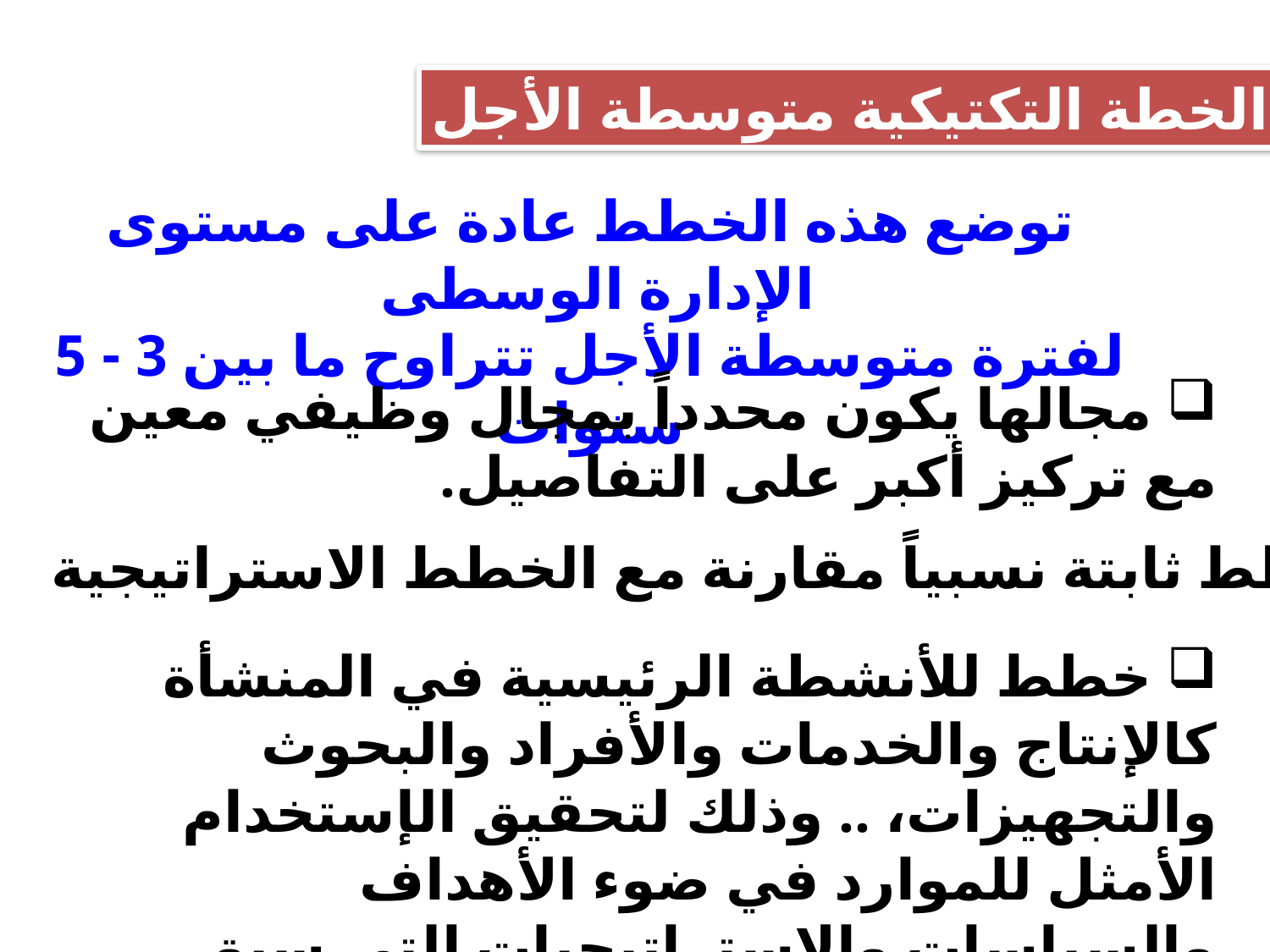

الخطة التكتيكية متوسطة الأجل
2
توضع هذه الخطط عادة على مستوى الإدارة الوسطى
لفترة متوسطة الأجل تتراوح ما بين 3 - 5 سنوات
 مجالها يكون محدداً بمجال وظيفي معين مع تركيز أكبر على التفاصيل.
 خطط ثابتة نسبياً مقارنة مع الخطط الاستراتيجية
 خطط للأنشطة الرئيسية في المنشأة كالإنتاج والخدمات والأفراد والبحوث والتجهيزات، .. وذلك لتحقيق الإستخدام الأمثل للموارد في ضوء الأهداف والسياسات والاستراتيجيات التي سبق وضعها في الخطة الاستراتيجية.